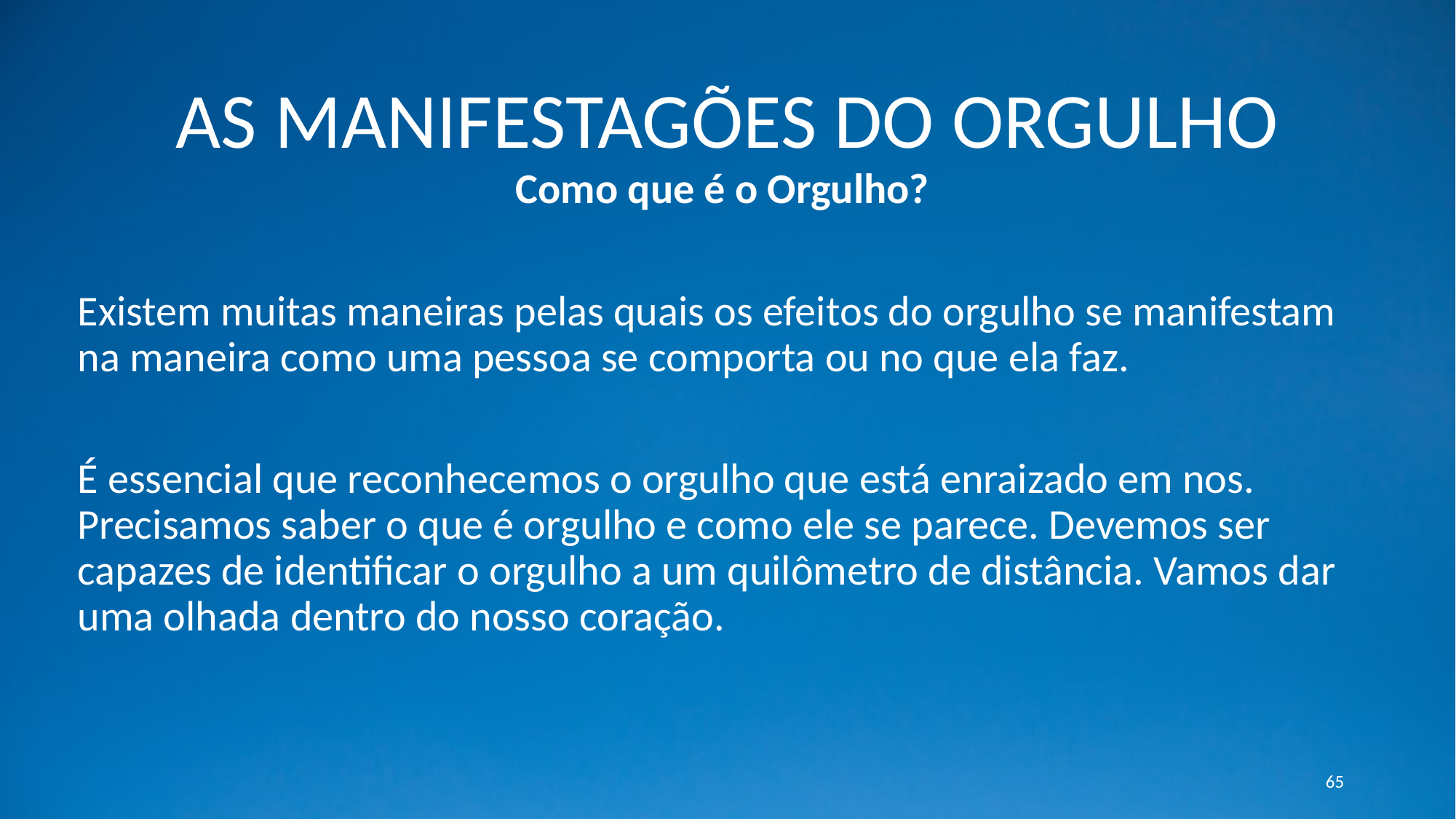

# AS MANIFESTAGÕES DO ORGULHO
Como que é o Orgulho?

Existem muitas maneiras pelas quais os efeitos do orgulho se manifestam na maneira como uma pessoa se comporta ou no que ela faz.

É essencial que reconhecemos o orgulho que está enraizado em nos. Precisamos saber o que é orgulho e como ele se parece. Devemos ser capazes de identificar o orgulho a um quilômetro de distância. Vamos dar uma olhada dentro do nosso coração.

65